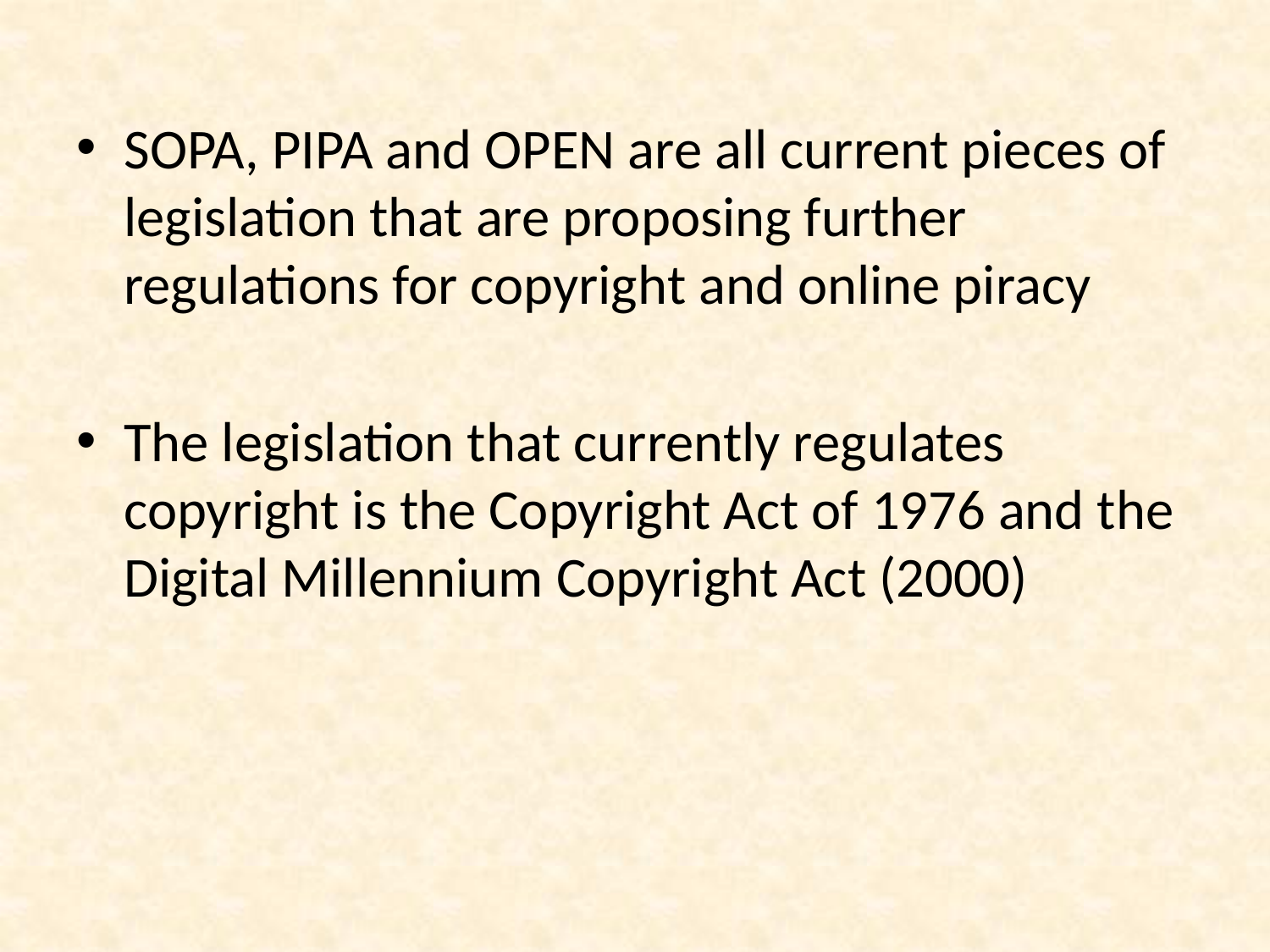

#
SOPA, PIPA and OPEN are all current pieces of legislation that are proposing further regulations for copyright and online piracy

The legislation that currently regulates copyright is the Copyright Act of 1976 and the Digital Millennium Copyright Act (2000)